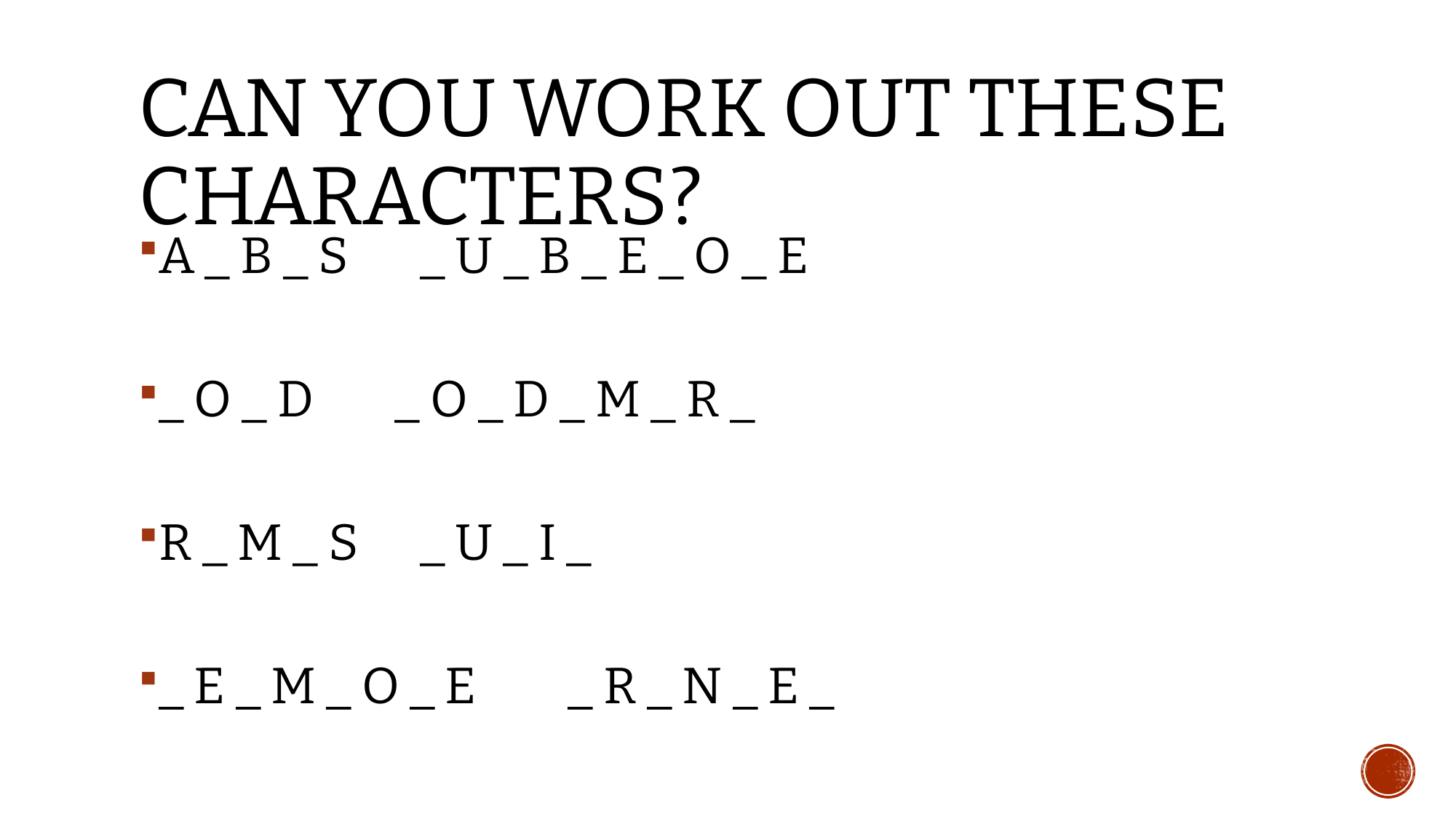

# Can you work out these characters?
A _ B _ S       _ U _ B _ E _ O _ E

_ O _ D        _ O _ D _ M _ R _

R _ M _ S      _ U _ I _

_ E _ M _ O _ E         _ R _ N _ E _